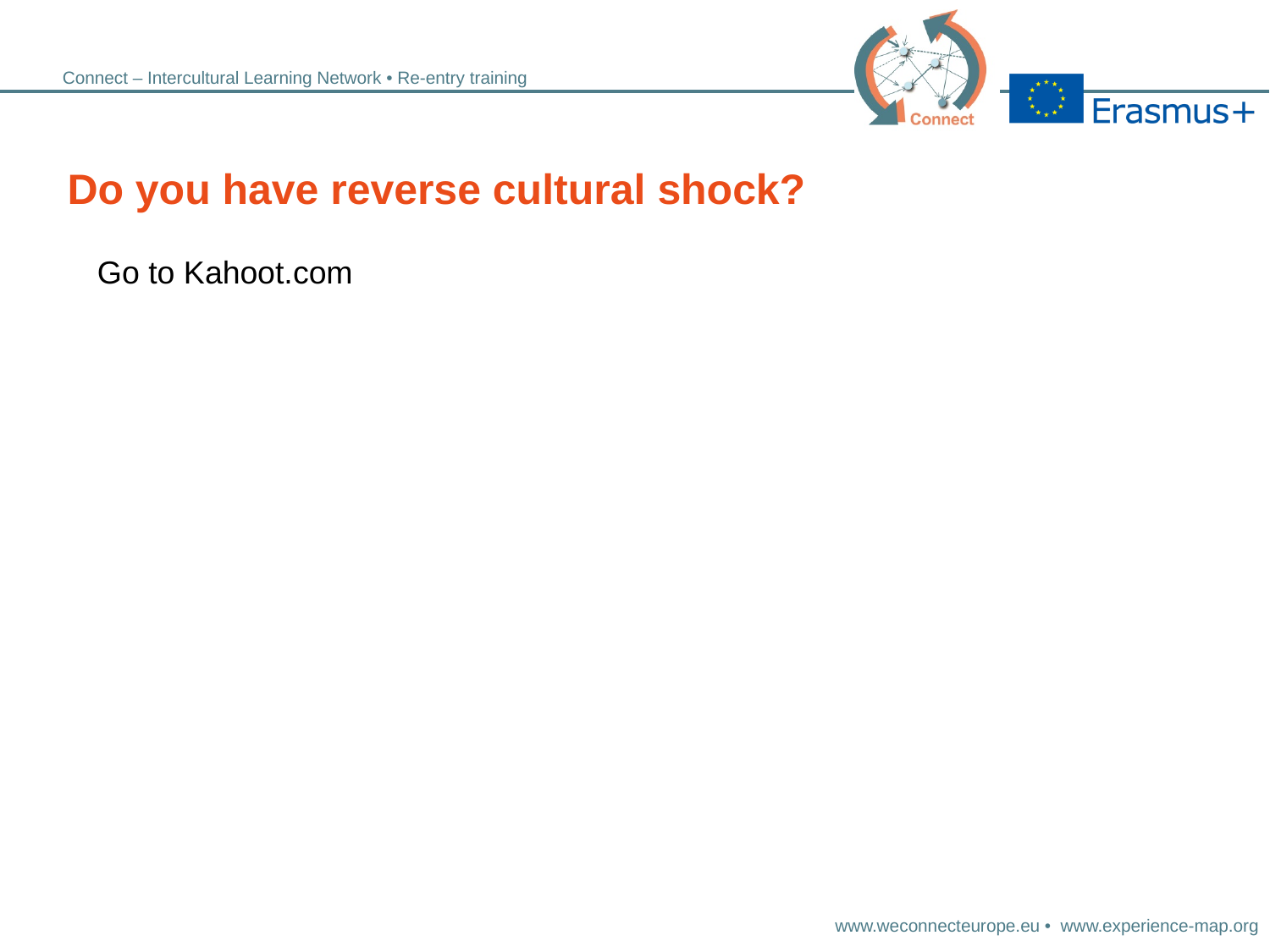

Do you have reverse cultural shock?
Go to Kahoot.com